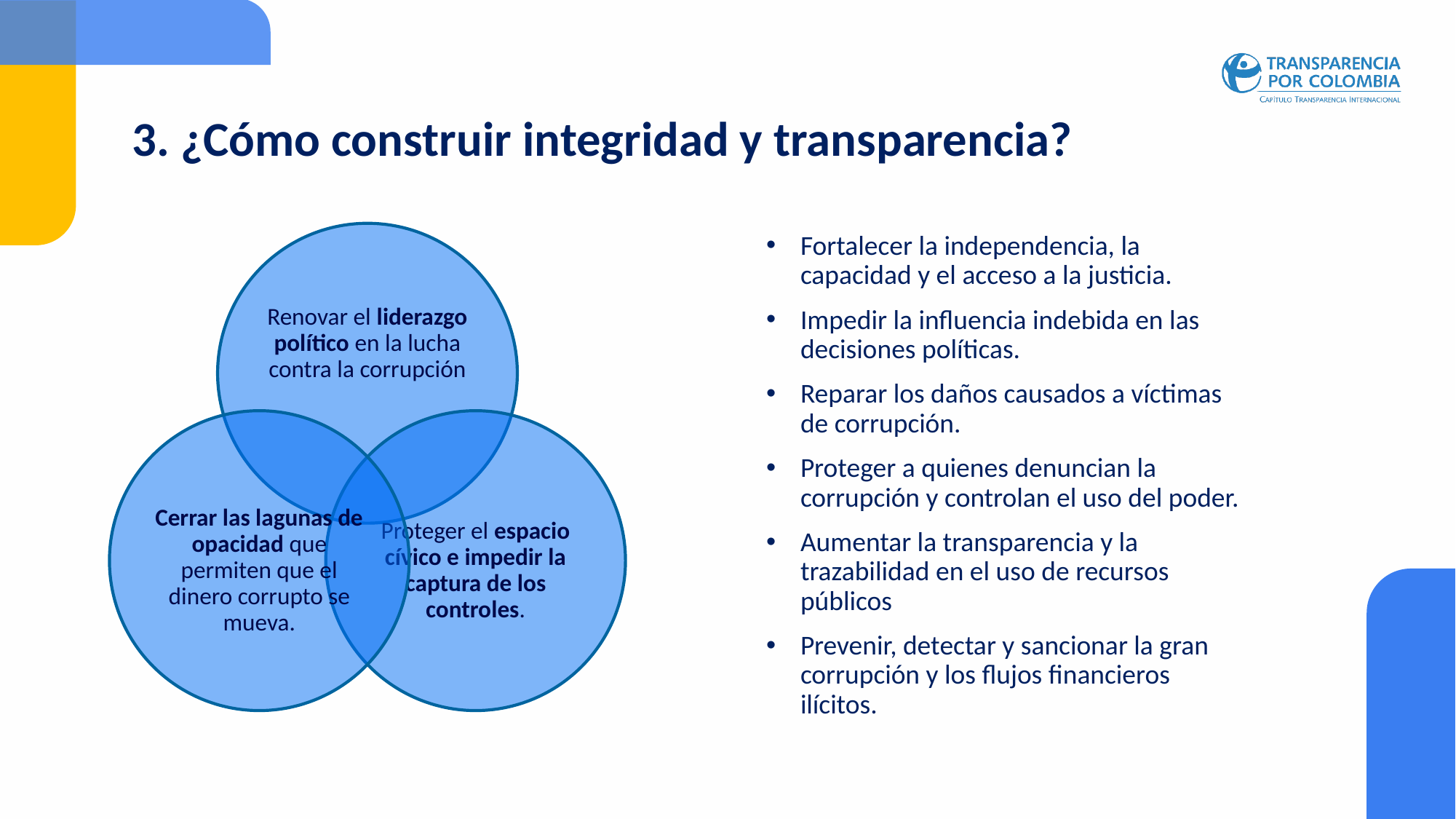

3. ¿Cómo construir integridad y transparencia?
Renovar el liderazgo político en la lucha contra la corrupción
Proteger el espacio cívico e impedir la captura de los controles.
Cerrar las lagunas de opacidad que permiten que el dinero corrupto se mueva.
Fortalecer la independencia, la capacidad y el acceso a la justicia.
Impedir la influencia indebida en las decisiones políticas.
Reparar los daños causados a víctimas de corrupción.
Proteger a quienes denuncian la corrupción y controlan el uso del poder.
Aumentar la transparencia y la trazabilidad en el uso de recursos públicos
Prevenir, detectar y sancionar la gran corrupción y los flujos financieros ilícitos.